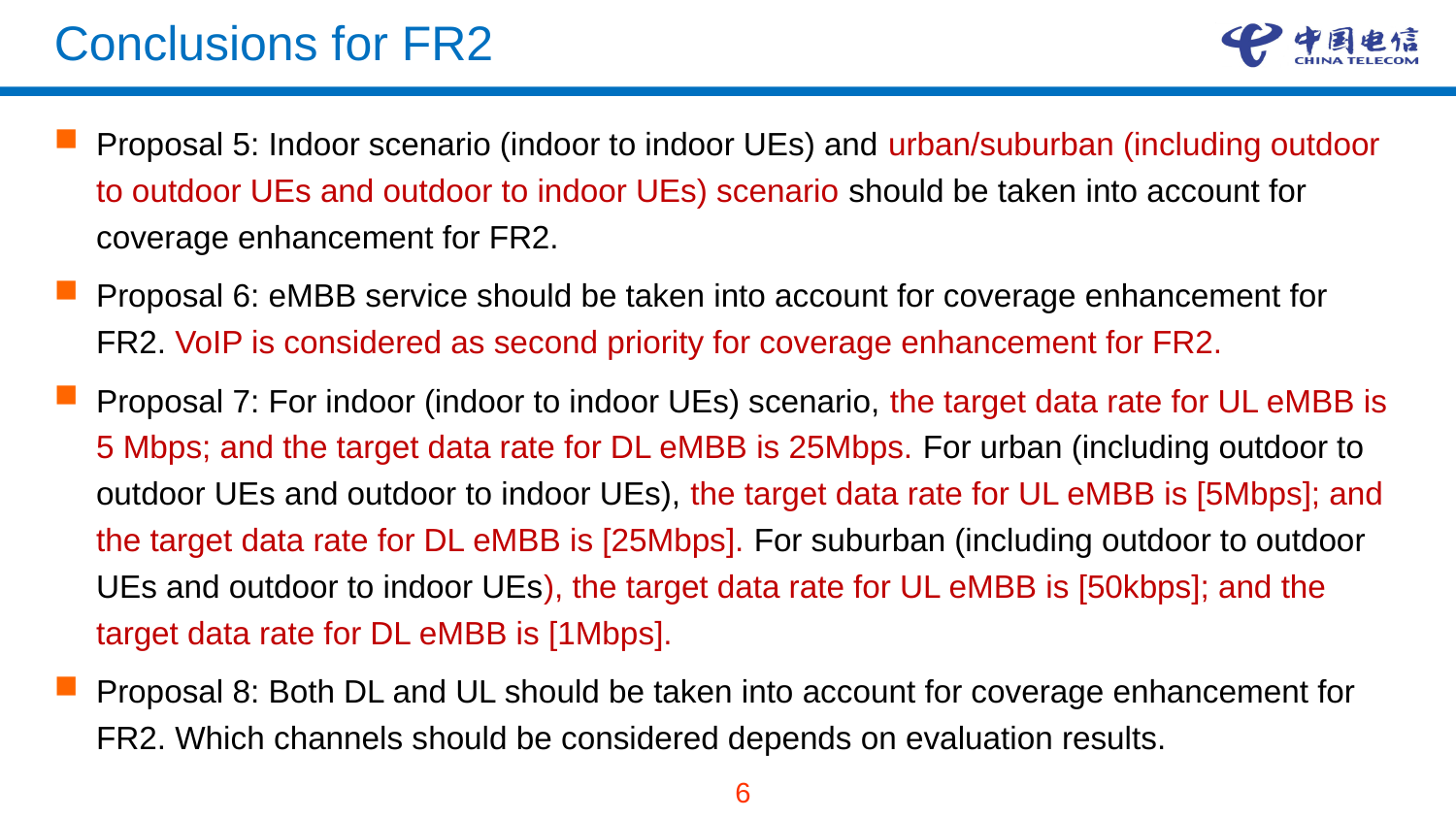

# Conclusions for FR2
Proposal 5: Indoor scenario (indoor to indoor UEs) and urban/suburban (including outdoor to outdoor UEs and outdoor to indoor UEs) scenario should be taken into account for coverage enhancement for FR2.
Proposal 6: eMBB service should be taken into account for coverage enhancement for FR2. VoIP is considered as second priority for coverage enhancement for FR2.
Proposal 7: For indoor (indoor to indoor UEs) scenario, the target data rate for UL eMBB is 5 Mbps; and the target data rate for DL eMBB is 25Mbps. For urban (including outdoor to outdoor UEs and outdoor to indoor UEs), the target data rate for UL eMBB is [5Mbps]; and the target data rate for DL eMBB is [25Mbps]. For suburban (including outdoor to outdoor UEs and outdoor to indoor UEs), the target data rate for UL eMBB is [50kbps]; and the target data rate for DL eMBB is [1Mbps].
Proposal 8: Both DL and UL should be taken into account for coverage enhancement for FR2. Which channels should be considered depends on evaluation results.

6